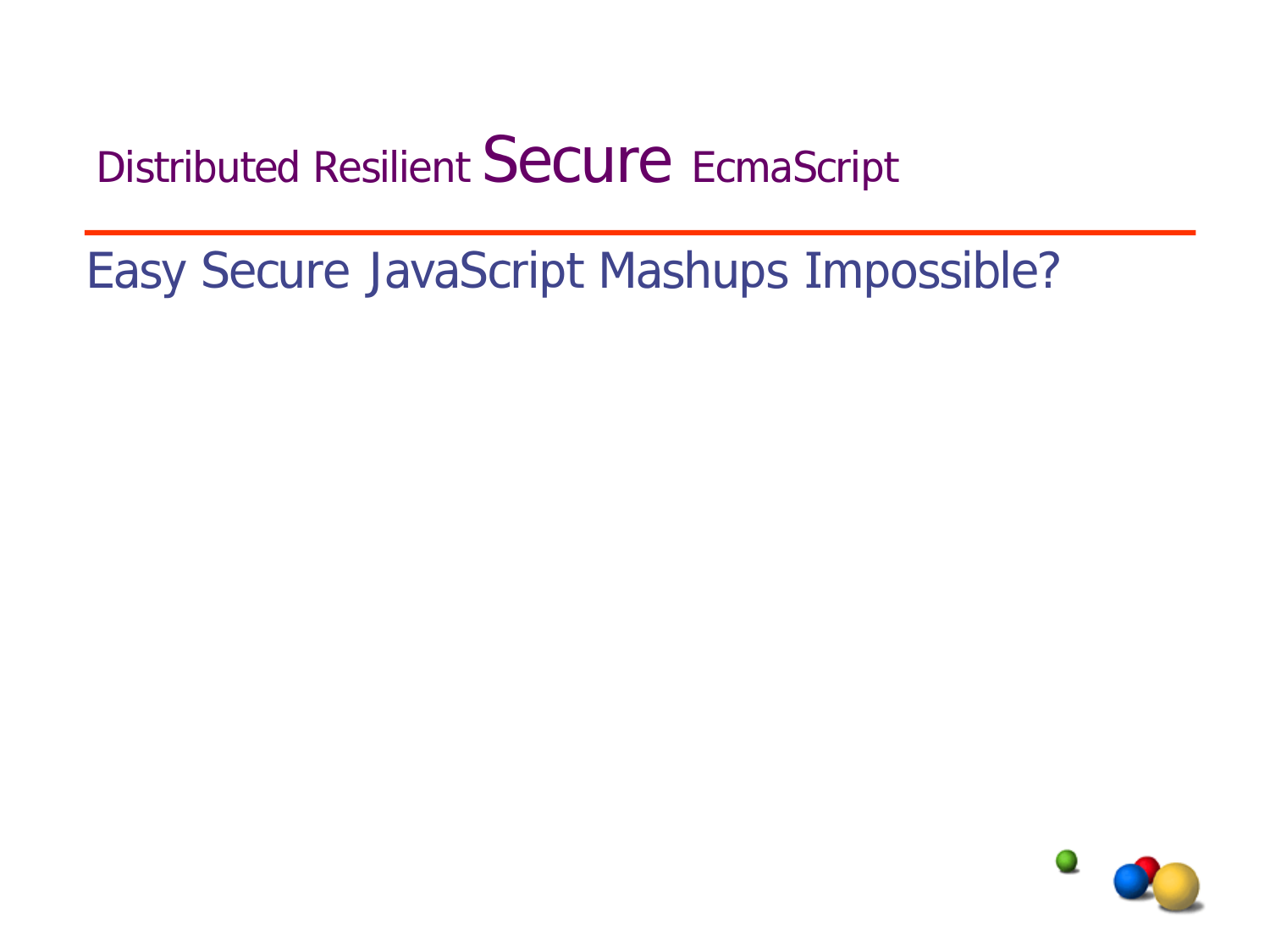

# Distributed Resilient Secure EcmaScript
Easy Secure JavaScript Mashups Impossible?